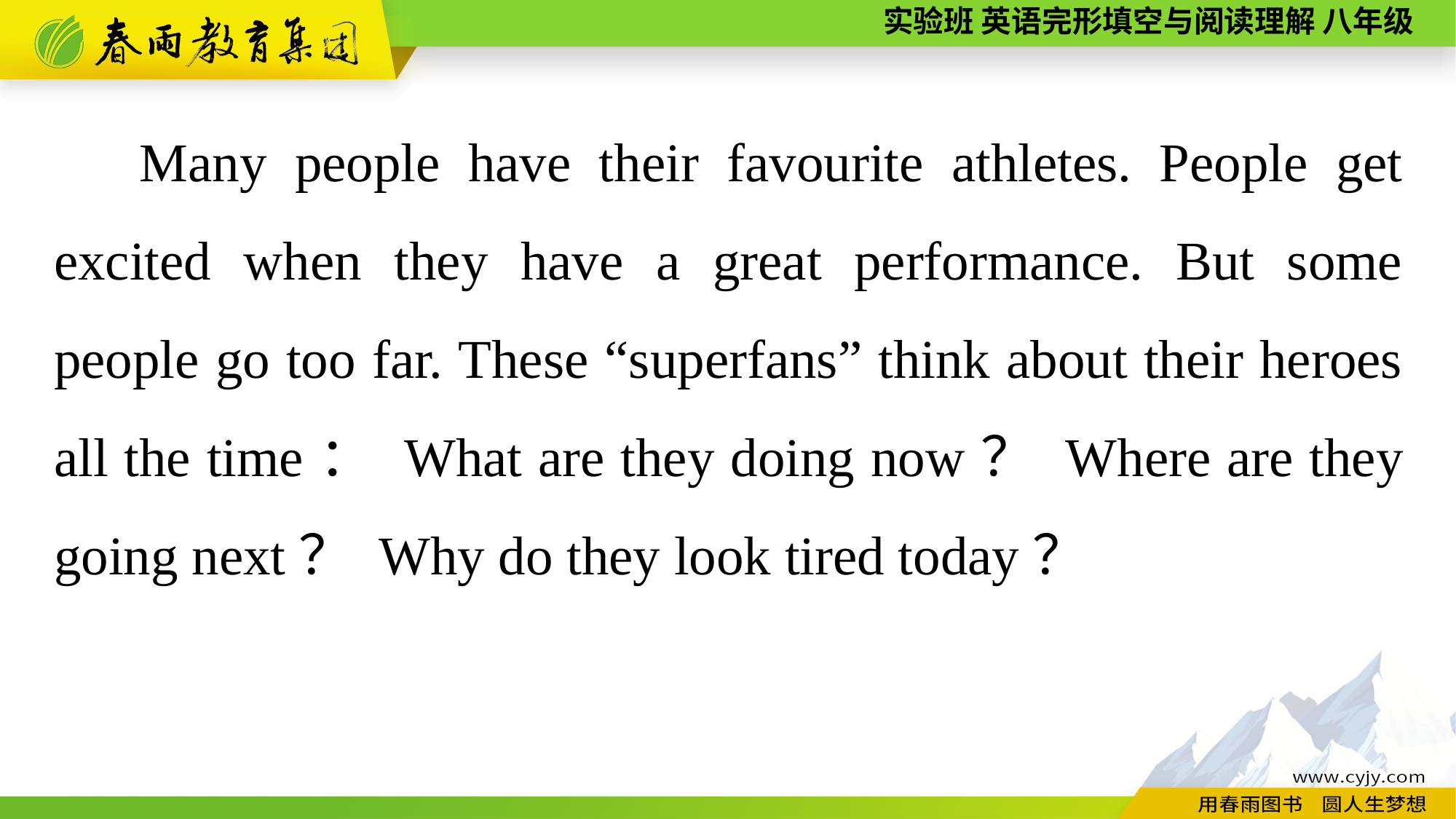

Many people have their favourite athletes. People get excited when they have a great performance. But some people go too far. These “superfans” think about their heroes all the time： What are they doing now？ Where are they going next？ Why do they look tired today？